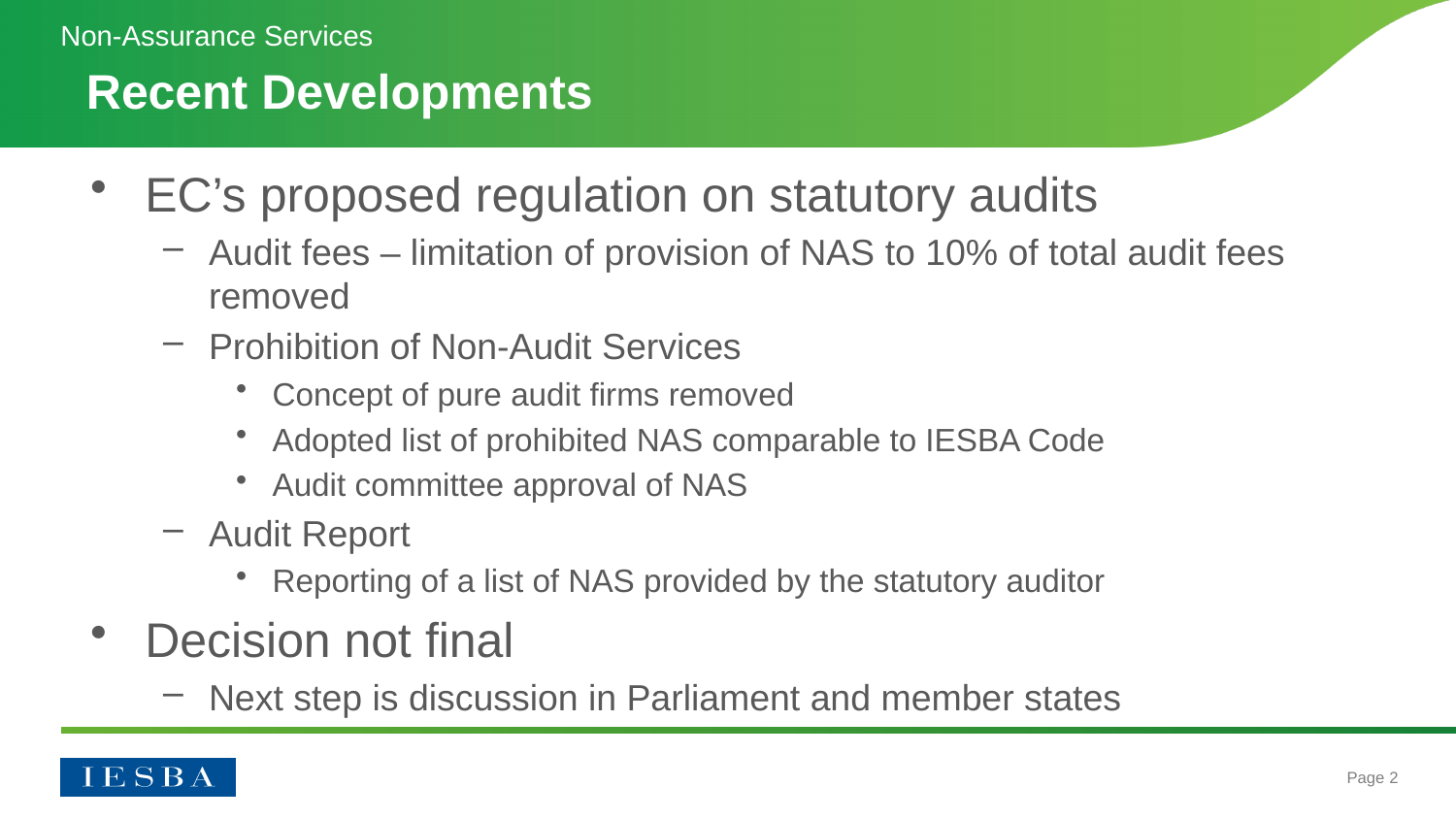

Non-Assurance Services

# Recent Developments
EC’s proposed regulation on statutory audits
Audit fees – limitation of provision of NAS to 10% of total audit fees removed
Prohibition of Non-Audit Services
Concept of pure audit firms removed
Adopted list of prohibited NAS comparable to IESBA Code
Audit committee approval of NAS
Audit Report
Reporting of a list of NAS provided by the statutory auditor
Decision not final
Next step is discussion in Parliament and member states